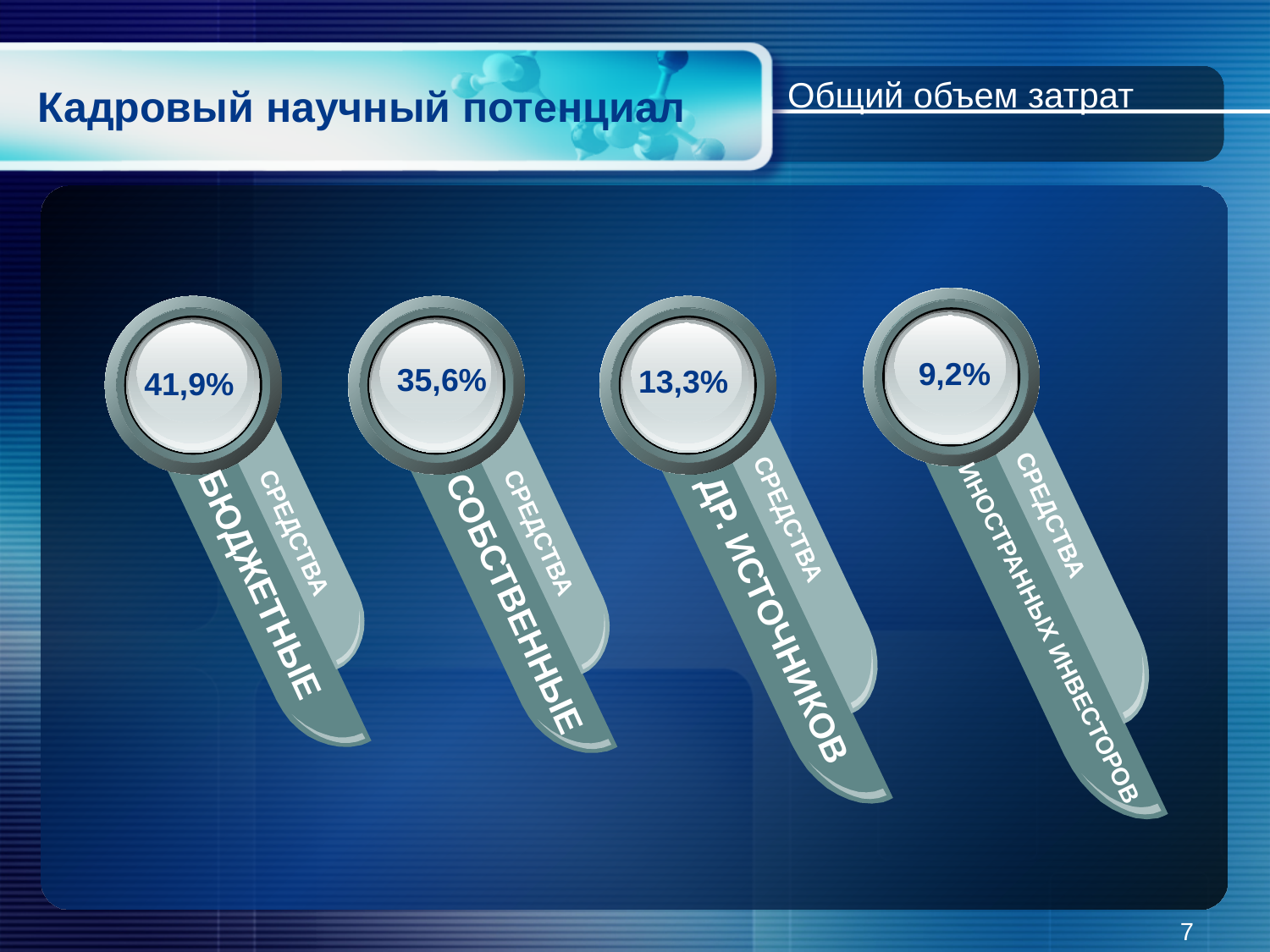

# Кадровый научный потенциал
Общий объем затрат

9,2%
35,6%
13,3%
41,9%
СРЕДСТВА
СРЕДСТВА
СРЕДСТВА
СРЕДСТВА

БЮДЖЕТНЫЕ

СОБСТВЕННЫЕ
ДР. ИСТОЧНИКОВ
ИНОСТРАННЫХ ИНВЕСТОРОВ
7